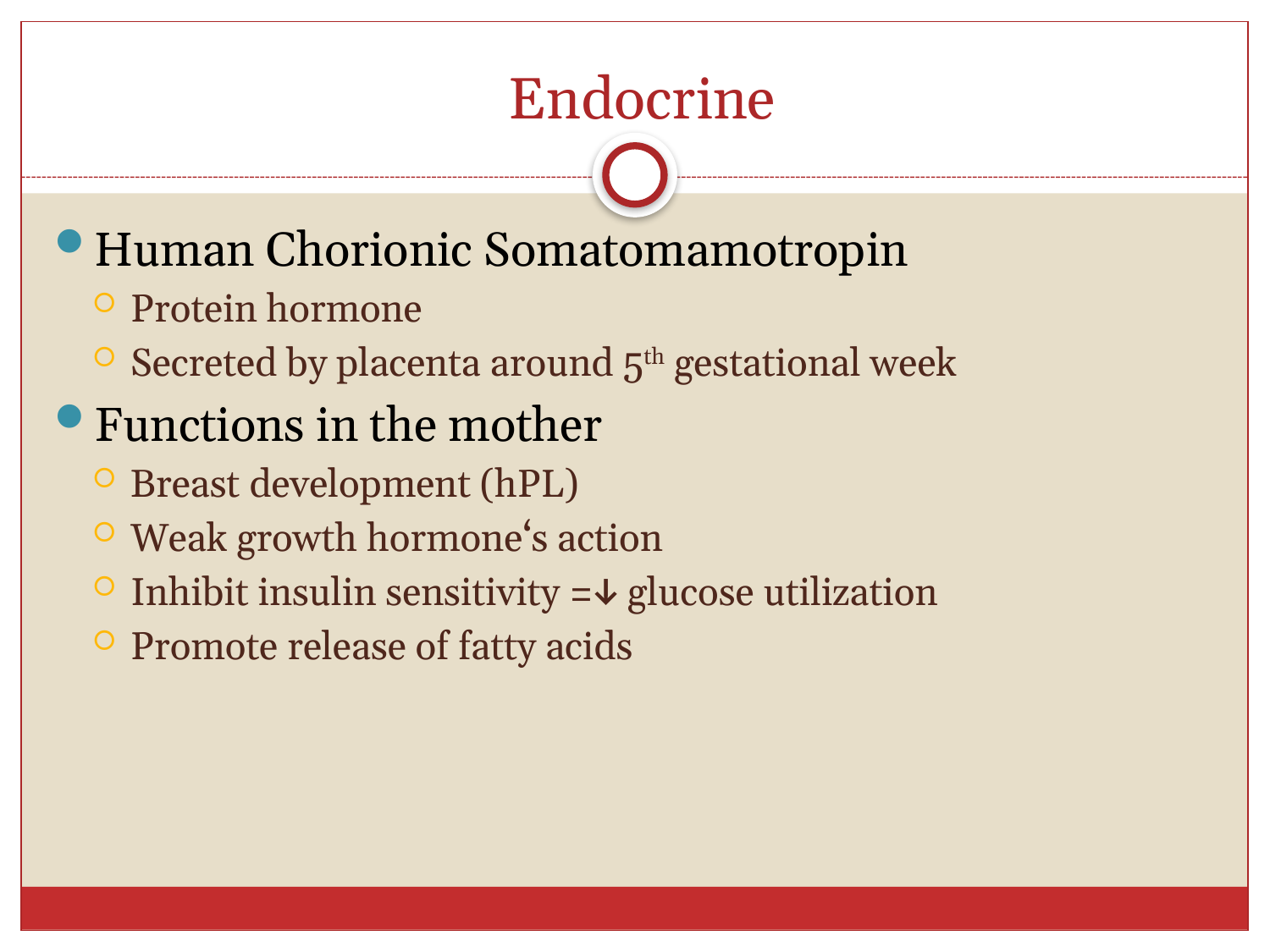

# Endocrine
Human Chorionic Somatomamotropin
Protein hormone
Secreted by placenta around 5th gestational week
Functions in the mother
Breast development (hPL)
Weak growth hormone‘s action
Inhibit insulin sensitivity =↓ glucose utilization
Promote release of fatty acids